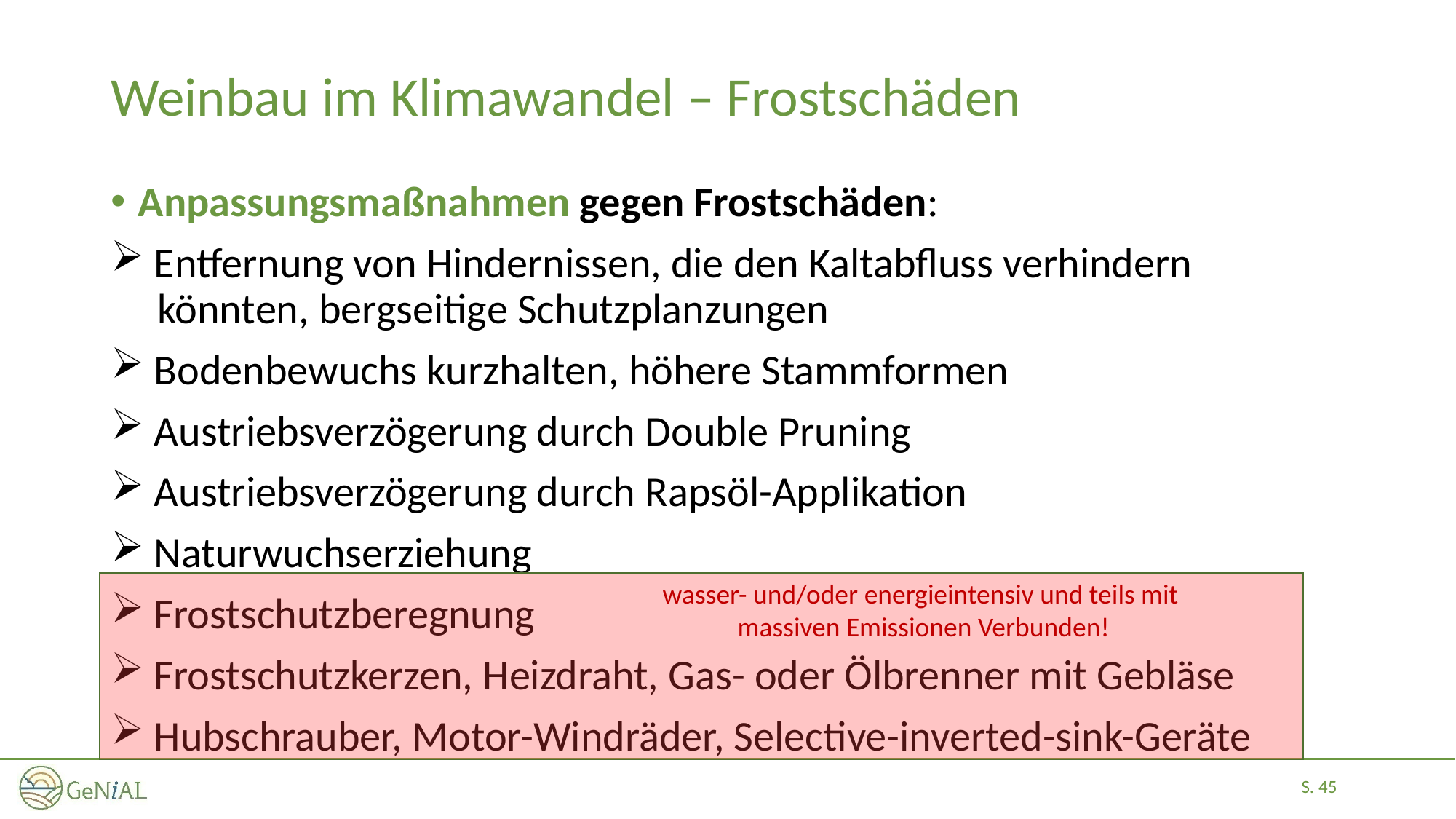

# Weinbau im Klimawandel – Frostschäden
Anpassungsmaßnahmen gegen Frostschäden:
 Entfernung von Hindernissen, die den Kaltabfluss verhindern
  könnten, bergseitige Schutzplanzungen
 Bodenbewuchs kurzhalten, höhere Stammformen
 Austriebsverzögerung durch Double Pruning
 Austriebsverzögerung durch Rapsöl-Applikation
 Naturwuchserziehung
 Frostschutzberegnung
 Frostschutzkerzen, Heizdraht, Gas- oder Ölbrenner mit Gebläse
 Hubschrauber, Motor-Windräder, Selective-inverted-sink-Geräte

wasser- und/oder energieintensiv und teils mit
massiven Emissionen Verbunden!